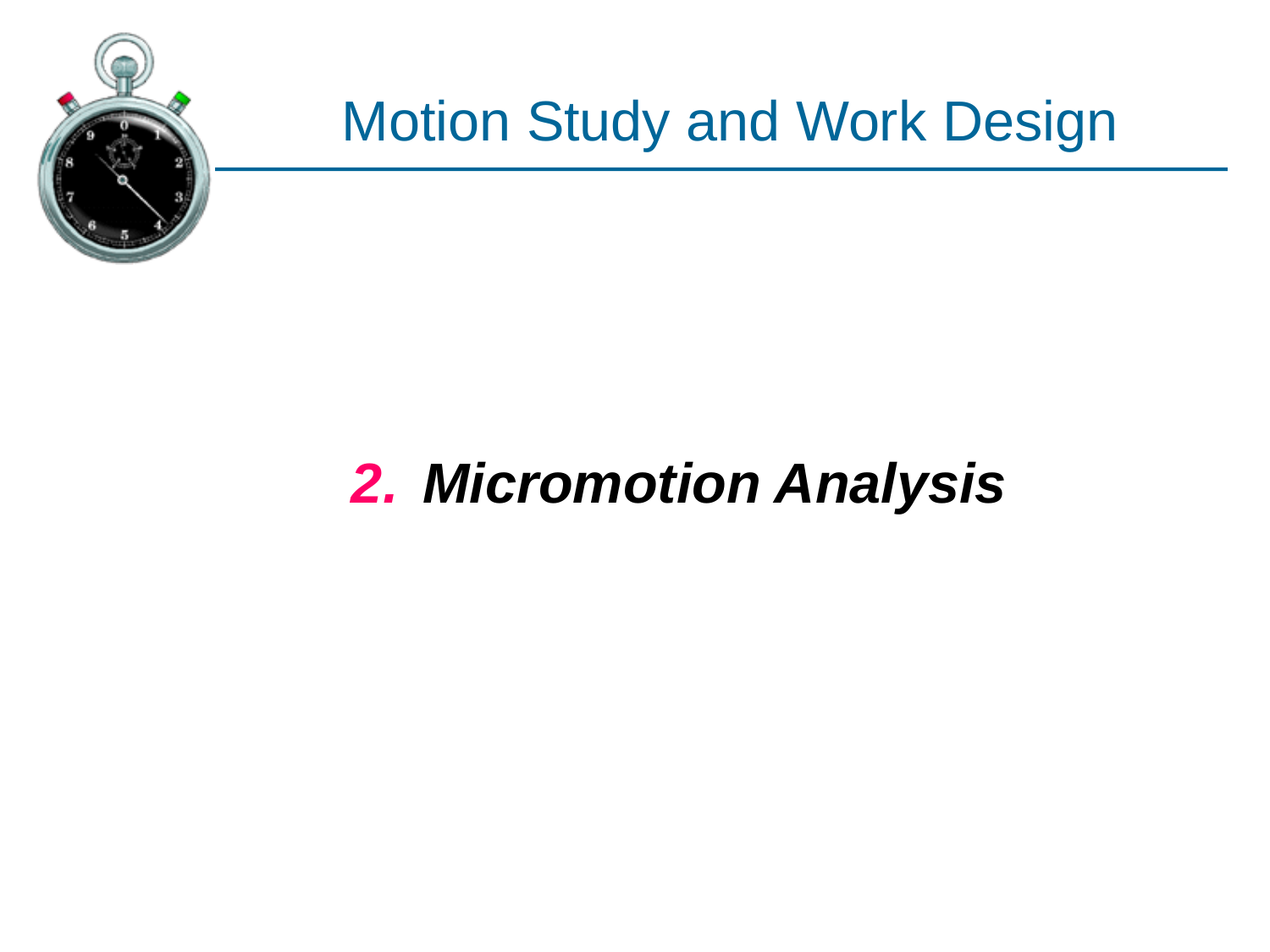

# Motion Study and Work Design

Micromotion Analysis